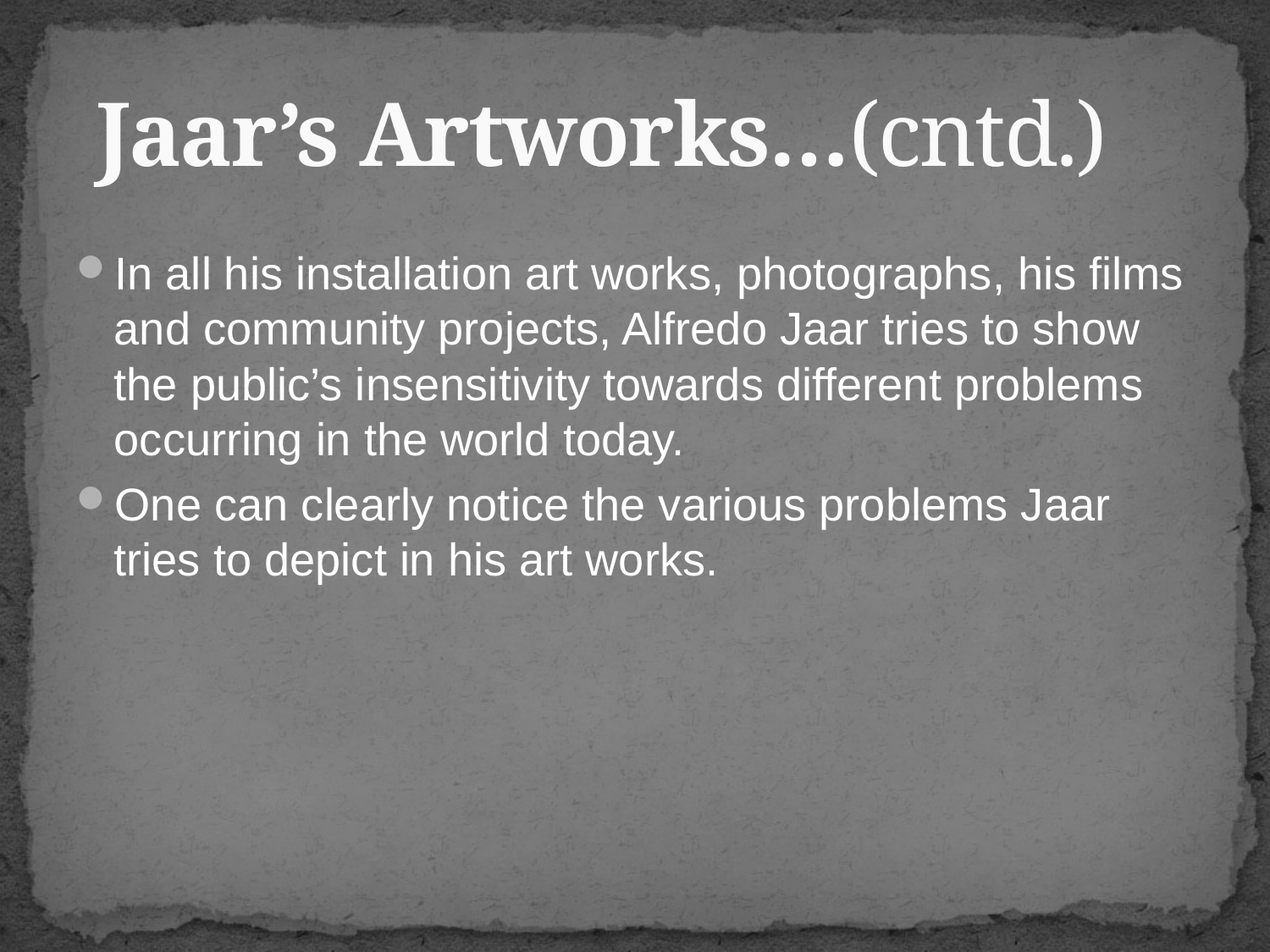

# Jaar’s Artworks…(cntd.)
In all his installation art works, photographs, his films and community projects, Alfredo Jaar tries to show the public’s insensitivity towards different problems occurring in the world today.
One can clearly notice the various problems Jaar tries to depict in his art works.